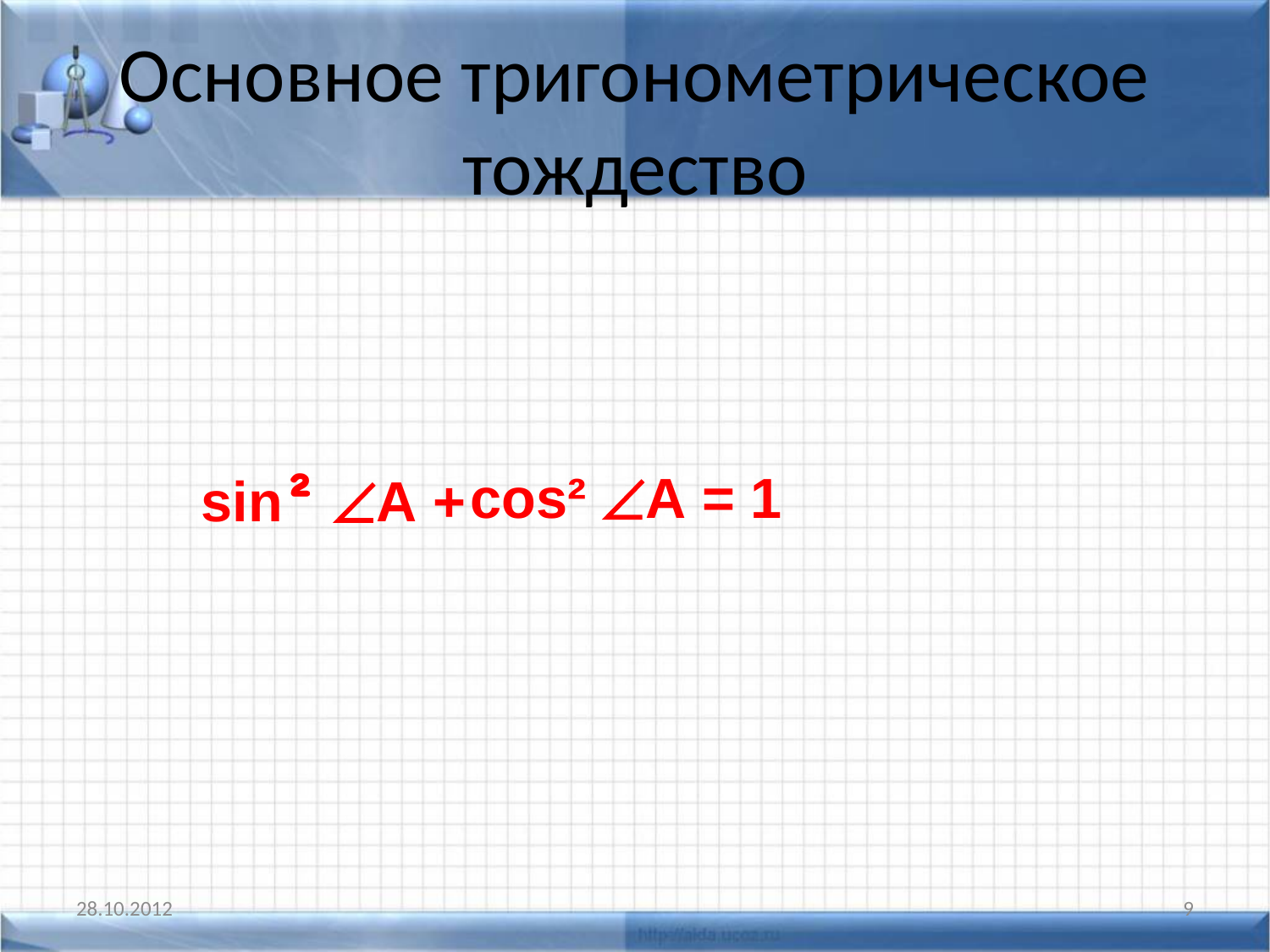

# Основное тригонометрическое тождество

        sin² ∠A +

cos² ∠A = 1
28.10.2012
9